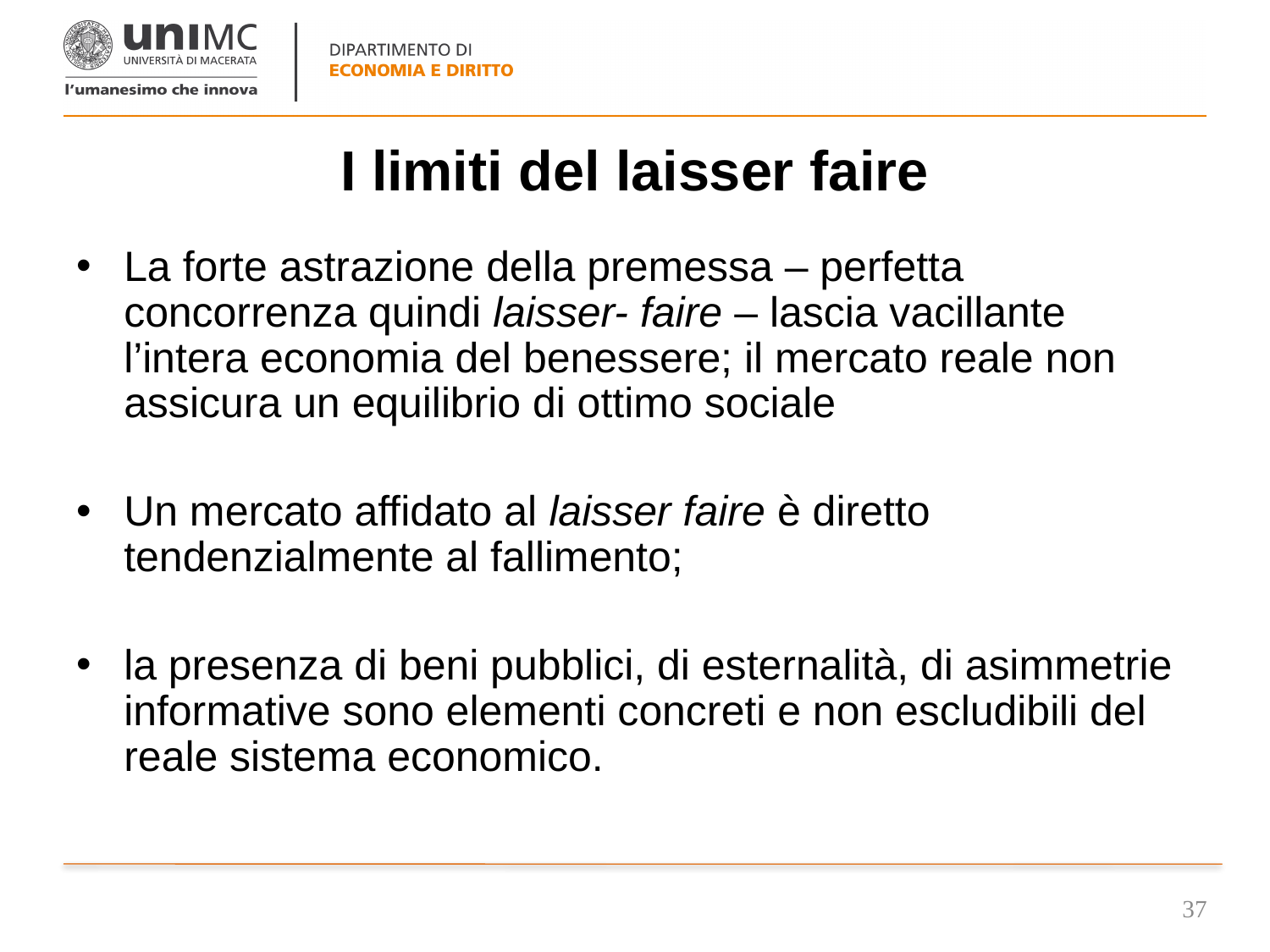

# I limiti del laisser faire
La forte astrazione della premessa – perfetta concorrenza quindi laisser- faire – lascia vacillante l’intera economia del benessere; il mercato reale non assicura un equilibrio di ottimo sociale

Un mercato affidato al laisser faire è diretto tendenzialmente al fallimento;

la presenza di beni pubblici, di esternalità, di asimmetrie informative sono elementi concreti e non escludibili del reale sistema economico.
37